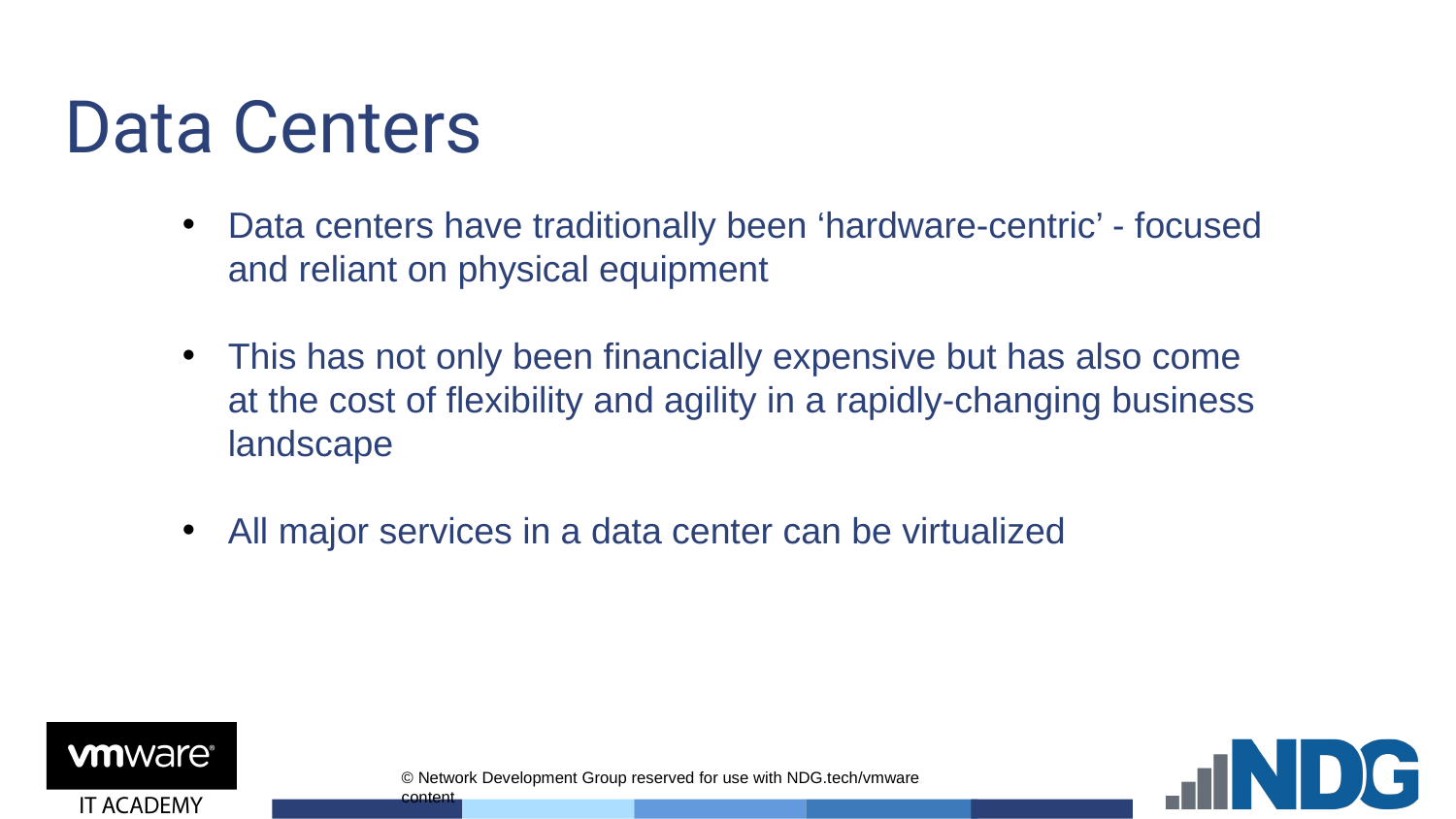

# Data Centers
Data centers have traditionally been ‘hardware-centric’ - focused and reliant on physical equipment

This has not only been financially expensive but has also come at the cost of flexibility and agility in a rapidly-changing business landscape

All major services in a data center can be virtualized